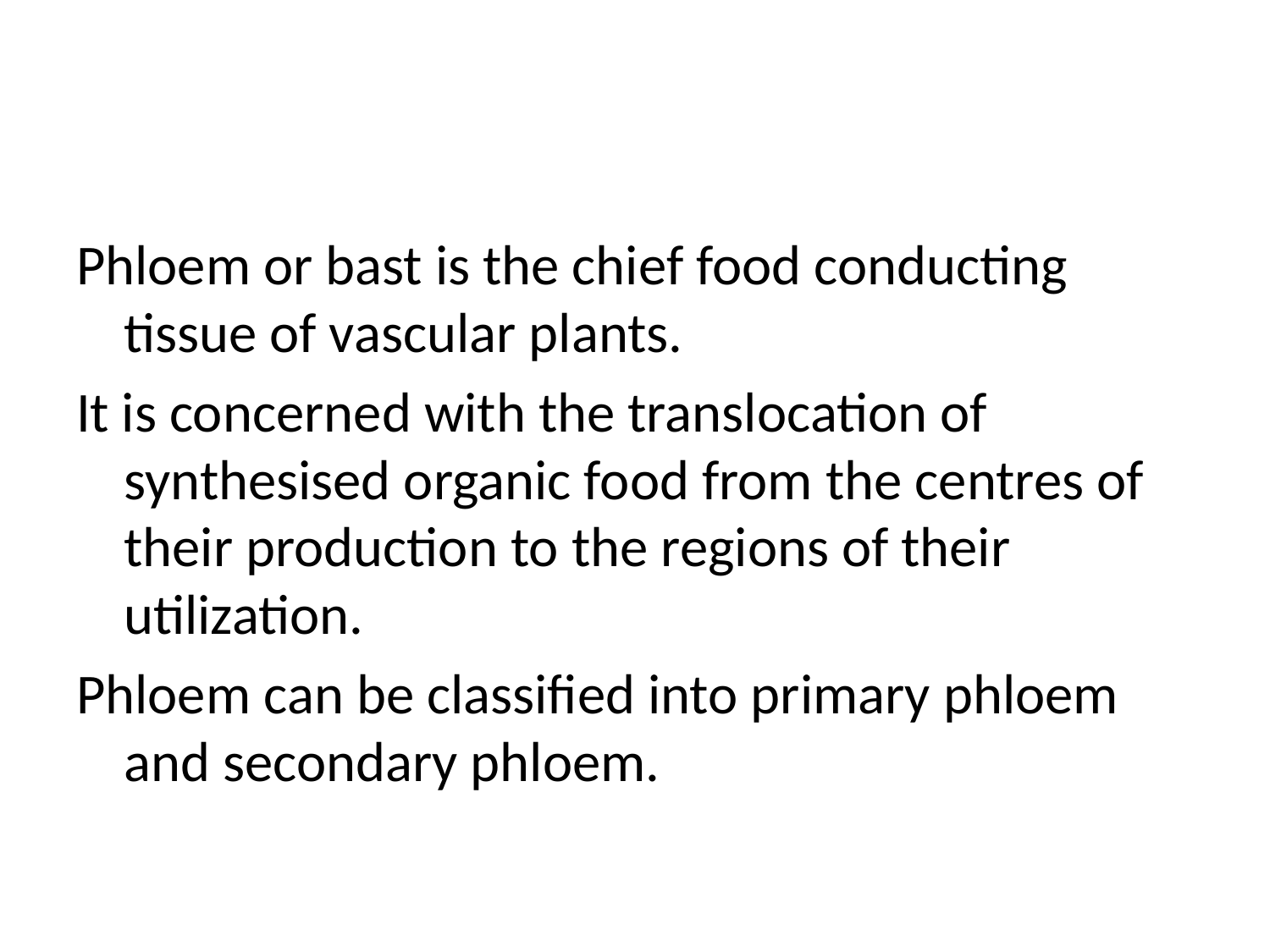

#
Phloem or bast is the chief food conducting tissue of vascular plants.
It is concerned with the translocation of synthesised organic food from the centres of their production to the regions of their utilization.
Phloem can be classified into primary phloem and secondary phloem.